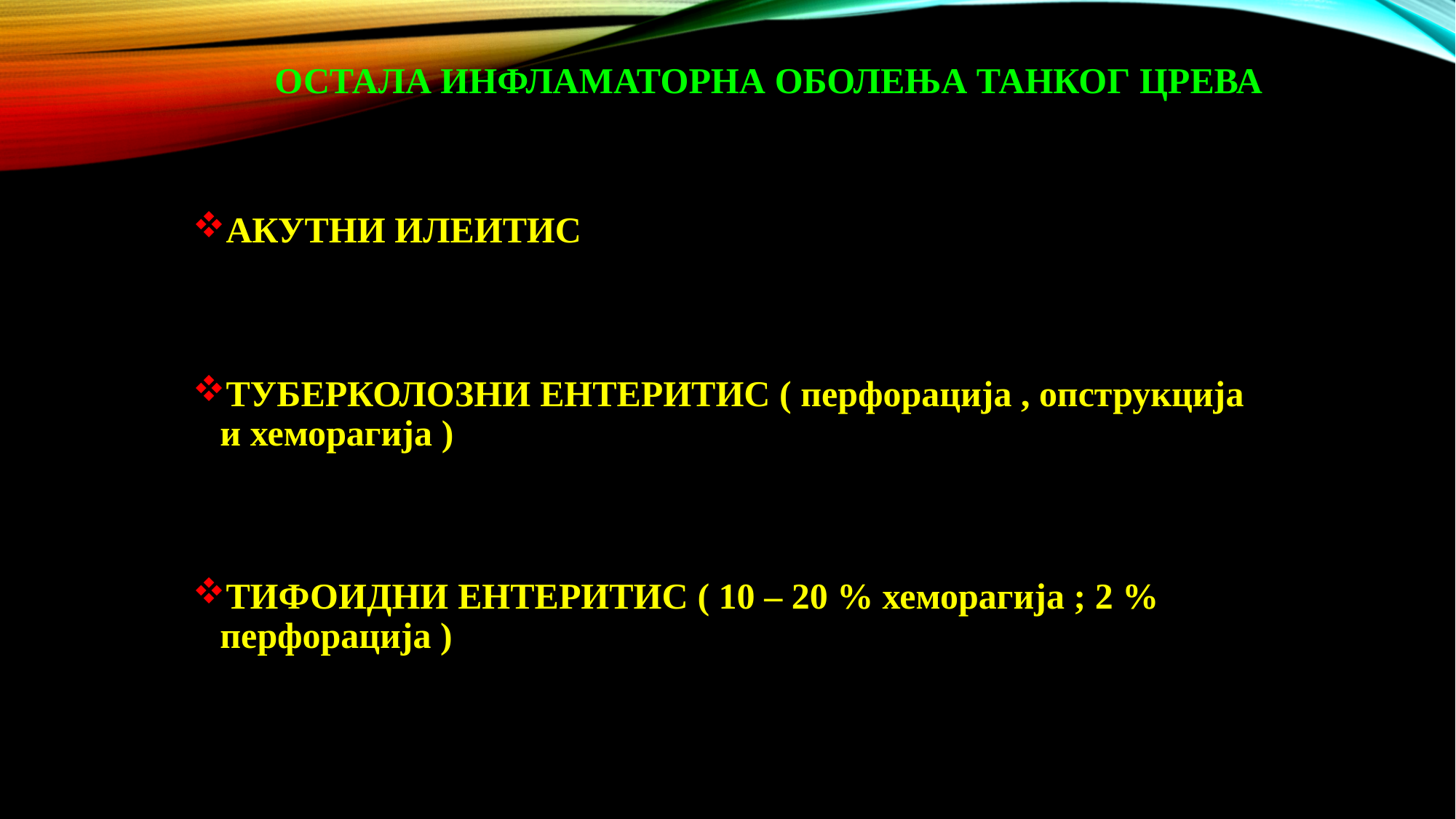

# ОСТАЛА ИНФЛАМАТОРНА ОБОЛЕЊА ТАНКОГ ЦРЕВА

АКУТНИ ИЛЕИТИС

ТУБЕРКОЛОЗНИ ЕНТЕРИТИС ( перфорација , опструкција и хеморагија )

ТИФОИДНИ ЕНТЕРИТИС ( 10 – 20 % хеморагија ; 2 % перфорација )